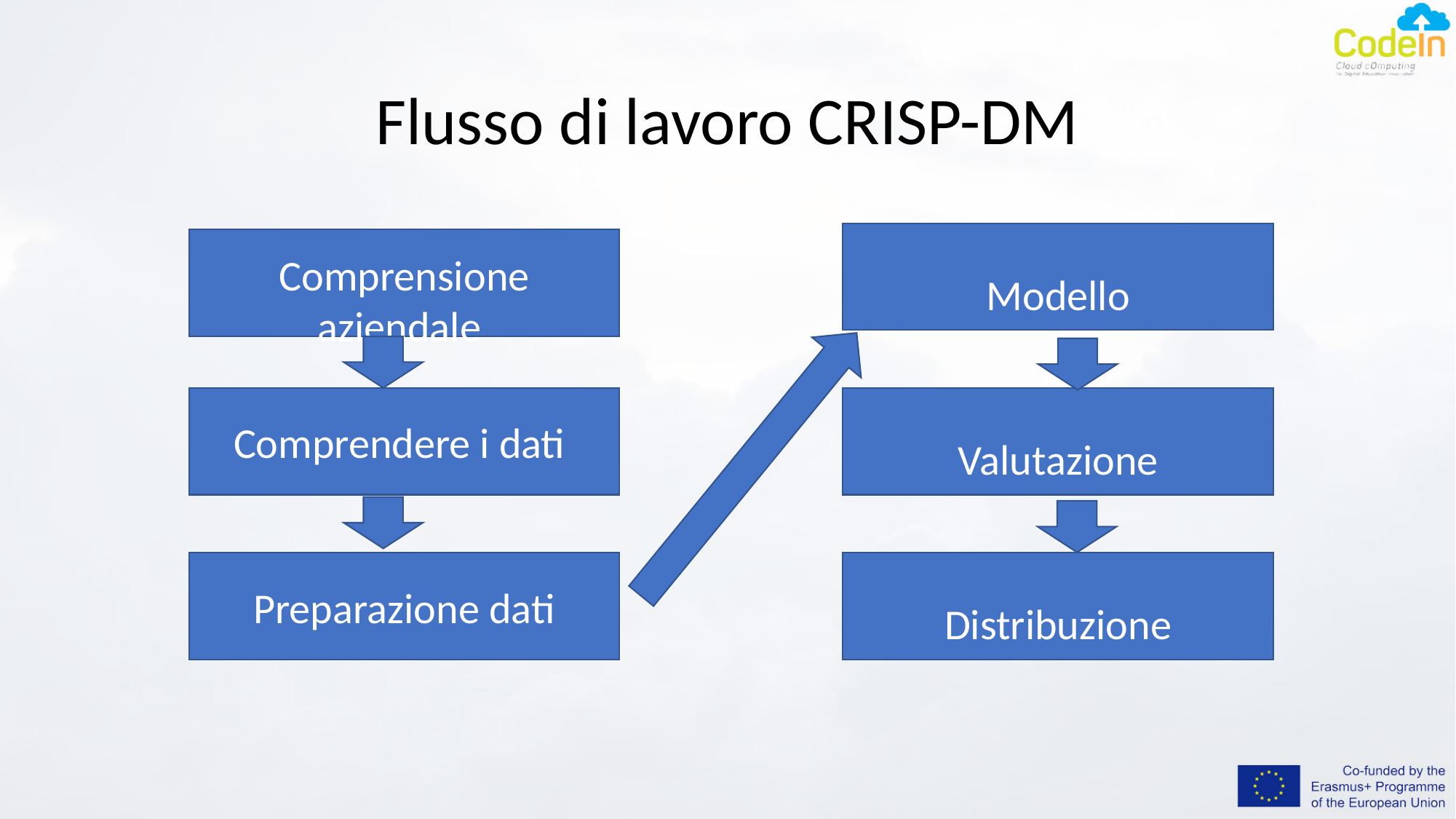

# Flusso di lavoro CRISP-DM

Modello

Comprensione aziendale

Comprendere i dati

Valutazione

Preparazione dati

Distribuzione